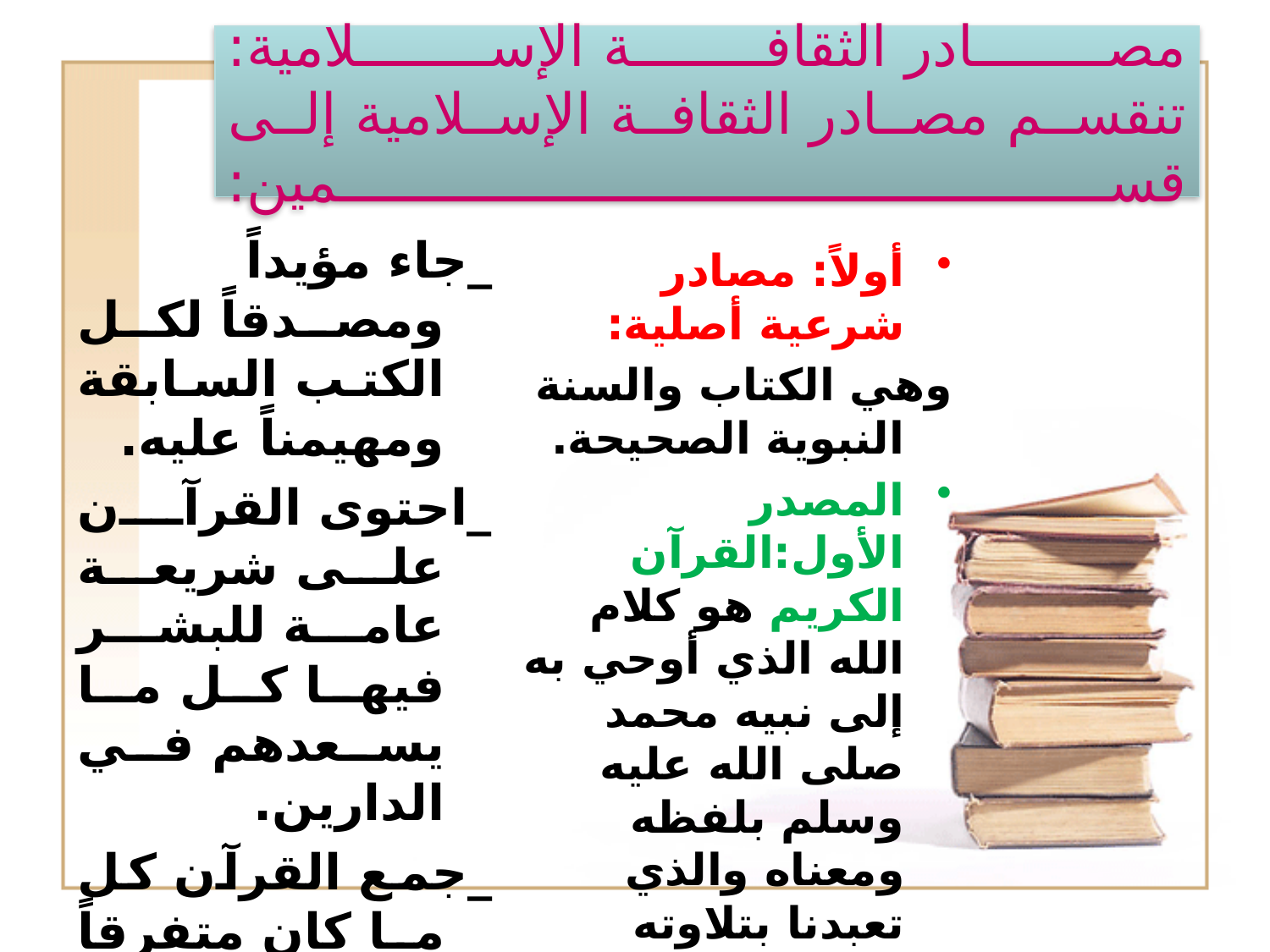

# مصادر الثقافة الإسلامية: تنقسم مصادر الثقافة الإسلامية إلى قسمين:
_جاء مؤيداً ومصدقاً لكل الكتب السابقة ومهيمناً عليه.
_احتوى القرآن على شريعة عامة للبشر فيها كل ما يسعدهم في الدارين.
_جمع القرآن كل ما كان متفرقاً من العقائد وأصول العبادات ومكارم الأخلاق في الكتب السابقة.

أولاً: مصادر شرعية أصلية:
وهي الكتاب والسنة النبوية الصحيحة.
المصدر الأول:القرآن الكريم هو كلام الله الذي أوحي به إلى نبيه محمد صلى الله عليه وسلم بلفظه ومعناه والذي تعبدنا بتلاوته والعمل به.
من مزايا القرآن:
_حفظه من التحريف في القرون السابقة، وسيبقى كذلك إلى قيام الساعة،